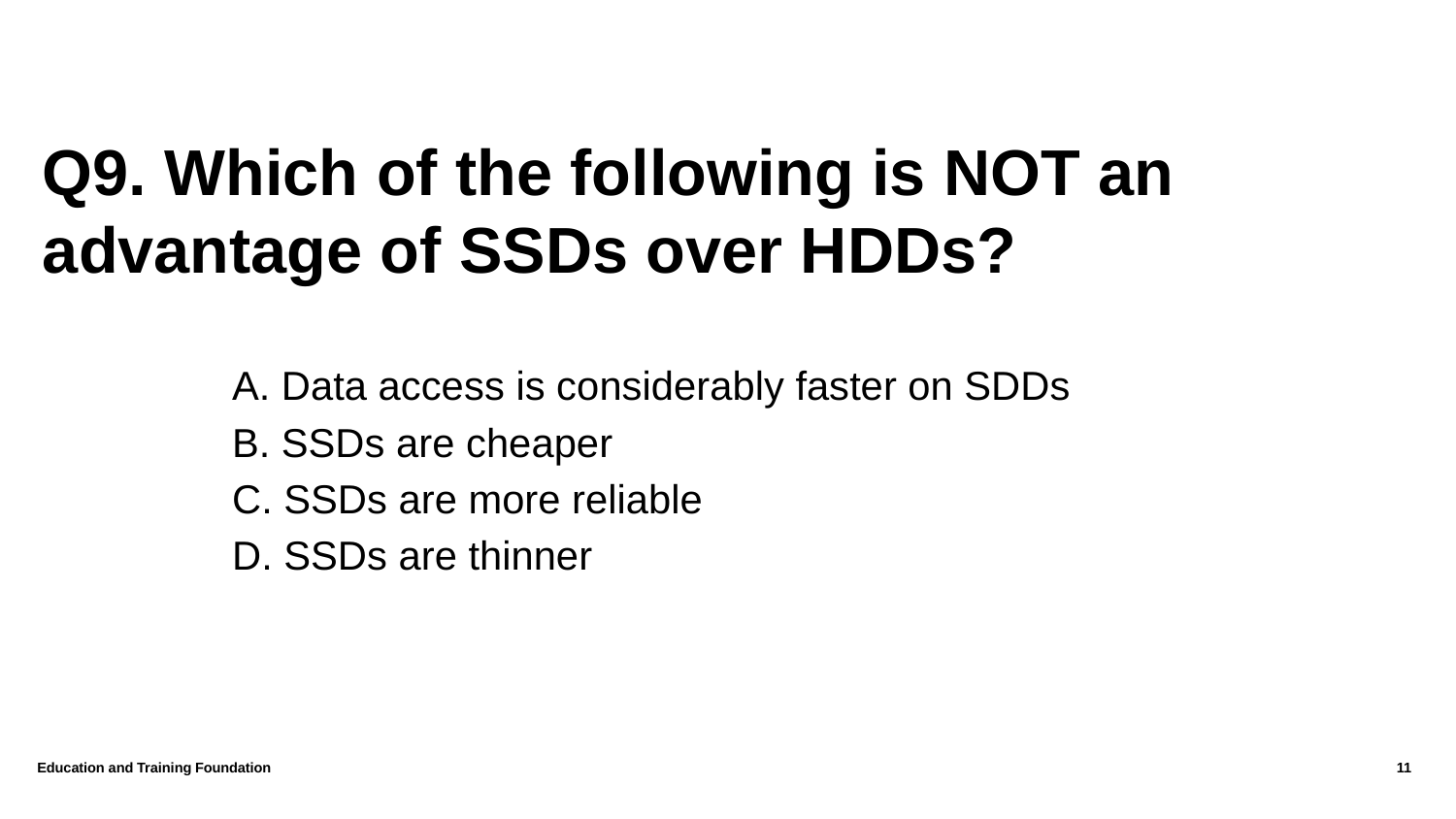

# Q9. Which of the following is NOT an advantage of SSDs over HDDs?
A. Data access is considerably faster on SDDs
B. SSDs are cheaper
C. SSDs are more reliable
D. SSDs are thinner

Education and Training Foundation
11